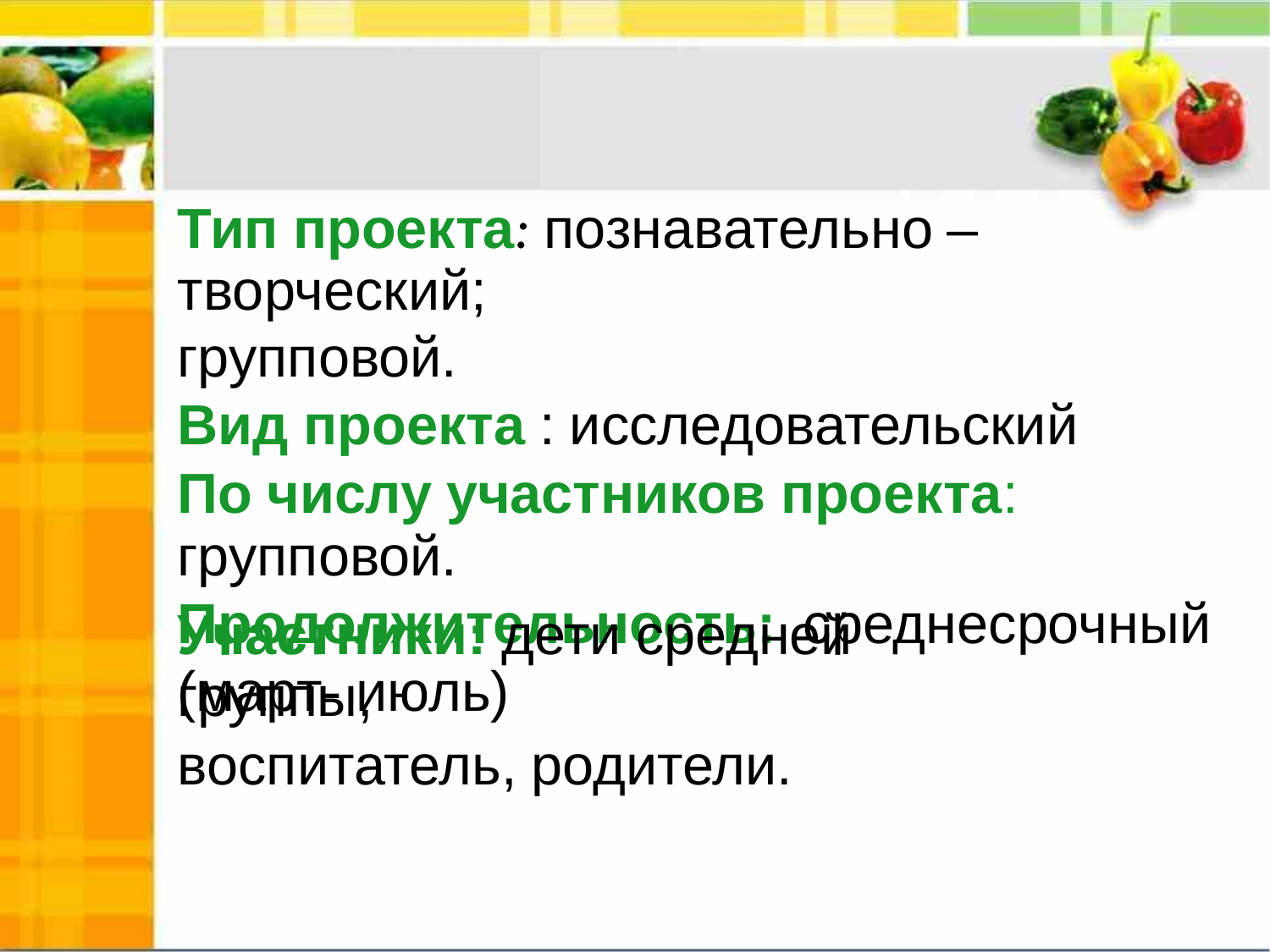

Тип проекта: познавательно – творческий;
групповой.
Вид проекта : исследовательский
По числу участников проекта: групповой.
Продолжительность: среднесрочный
(март- июль)
Участники: дети средней группы,
воспитатель, родители.